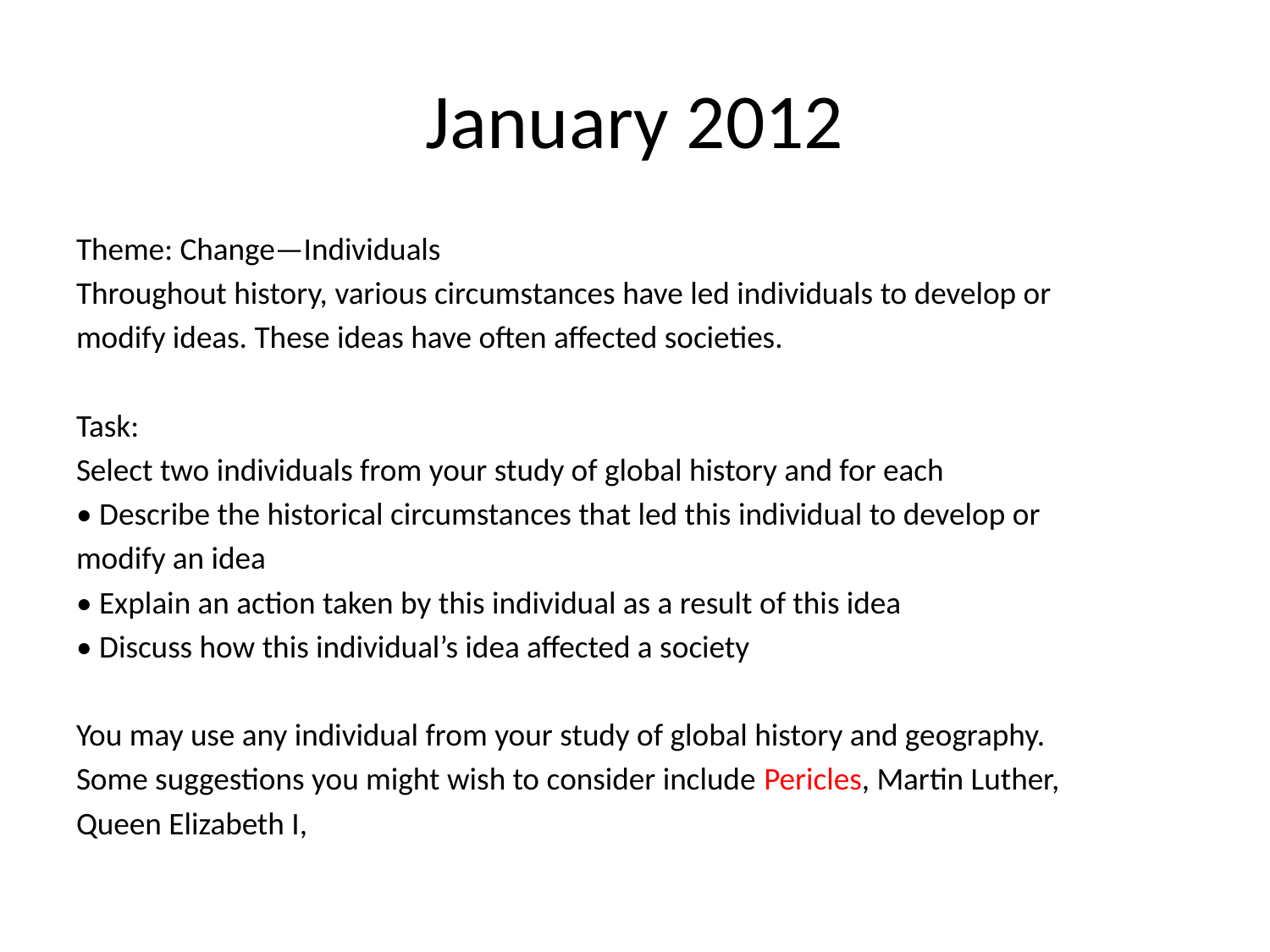

# January 2012
Theme: Change—Individuals
Throughout history, various circumstances have led individuals to develop or
modify ideas. These ideas have often affected societies.

Task:
Select two individuals from your study of global history and for each
• Describe the historical circumstances that led this individual to develop or
modify an idea
• Explain an action taken by this individual as a result of this idea
• Discuss how this individual’s idea affected a society

You may use any individual from your study of global history and geography.
Some suggestions you might wish to consider include Pericles, Martin Luther,
Queen Elizabeth I,